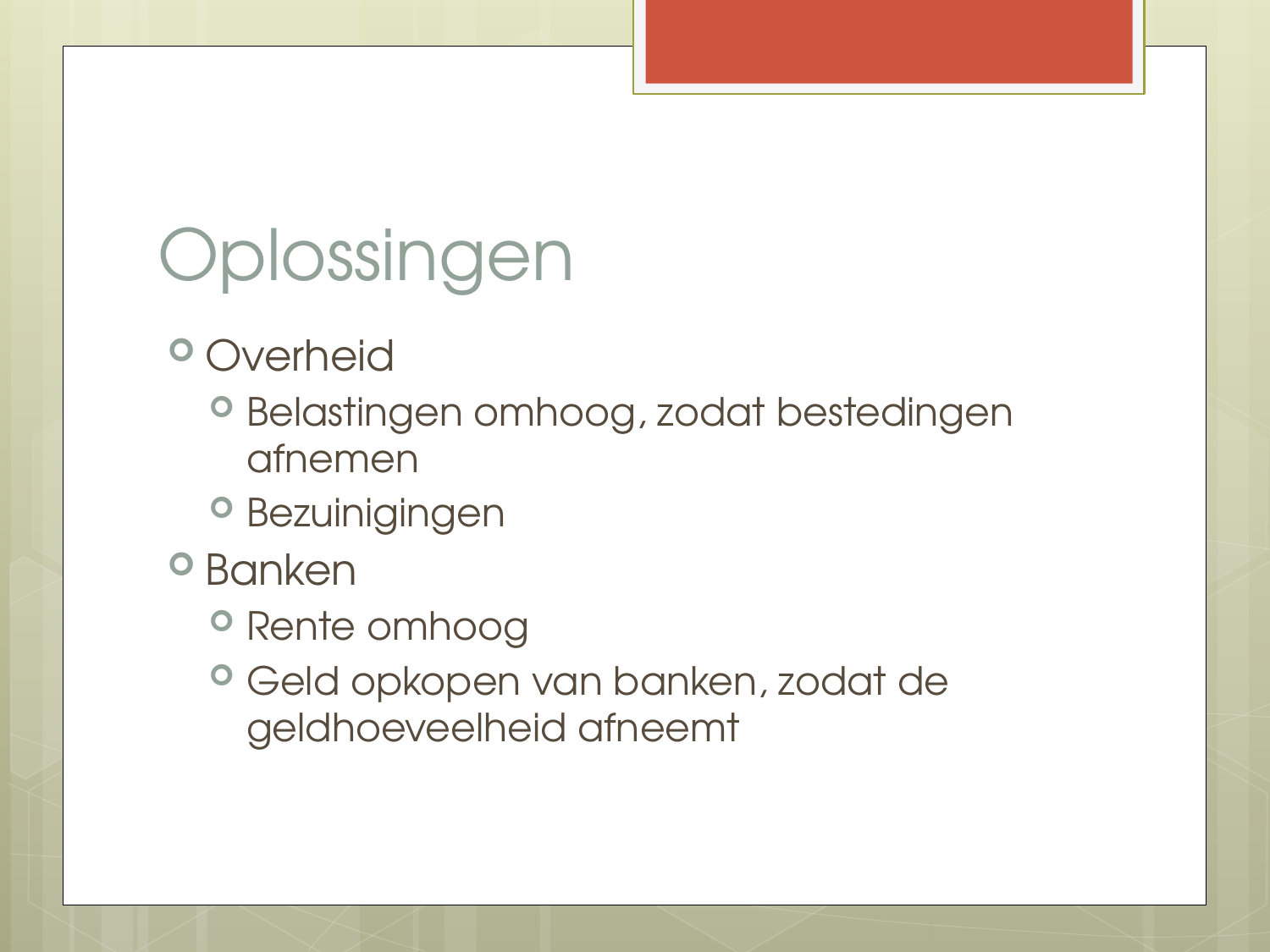

# Oplossingen
Overheid
Belastingen omhoog, zodat bestedingen afnemen
Bezuinigingen
Banken
Rente omhoog
Geld opkopen van banken, zodat de geldhoeveelheid afneemt